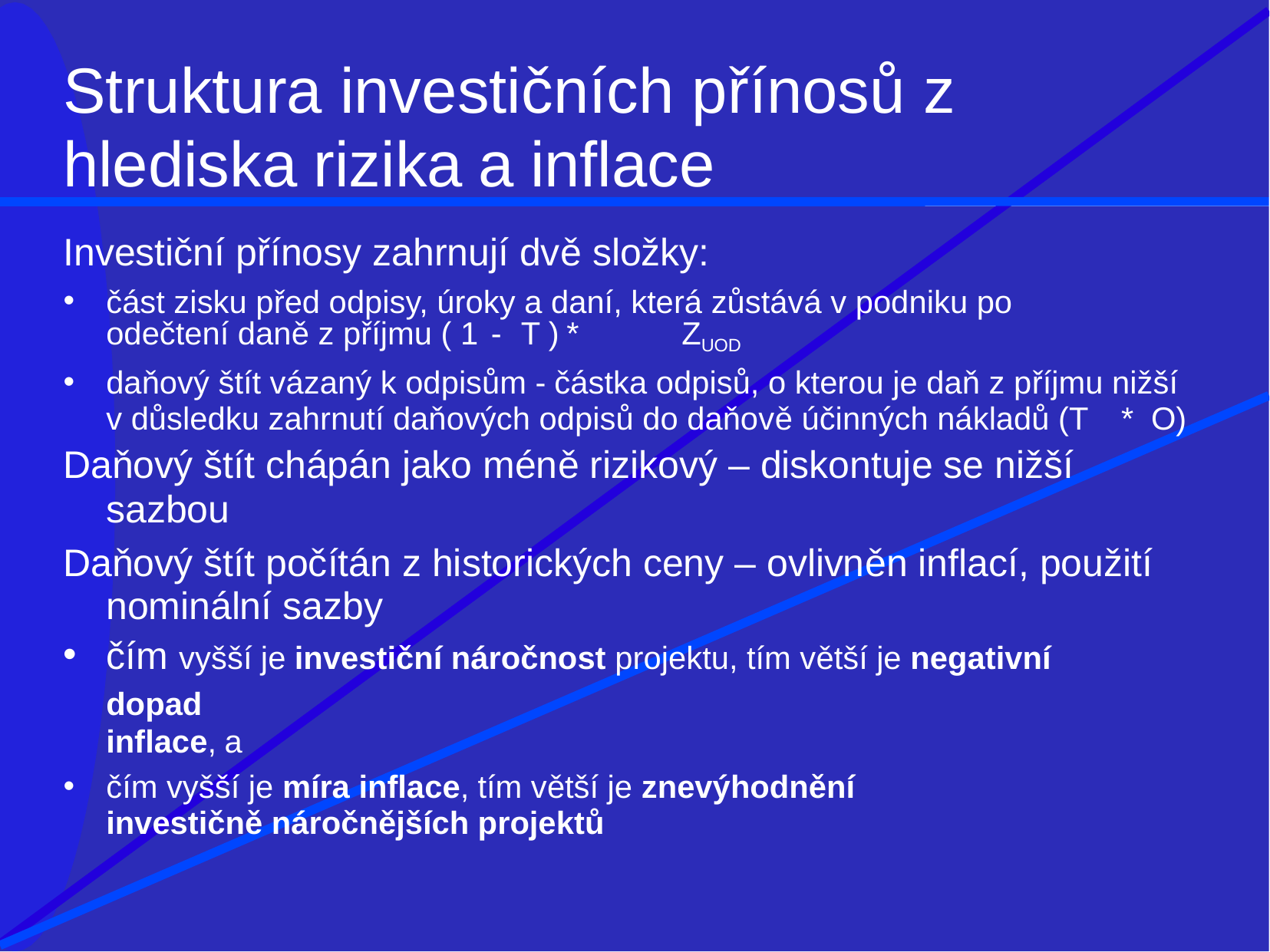

# Struktura investičních přínosů z
hlediska rizika a inflace
Investiční přínosy zahrnují dvě složky:
část zisku před odpisy, úroky a daní, která zůstává v podniku po odečtení daně z příjmu ( 1	-	T )	*	ZUOD
daňový štít vázaný k odpisům - částka odpisů, o kterou je daň z příjmu nižší v důsledku zahrnutí daňových odpisů do daňově účinných nákladů (T	*	O)
Daňový štít chápán jako méně rizikový – diskontuje se nižší
sazbou
Daňový štít počítán z historických ceny – ovlivněn inflací, použití nominální sazby
čím vyšší je investiční náročnost projektu, tím větší je negativní dopad
inflace, a
čím vyšší je míra inflace, tím větší je znevýhodnění investičně náročnějších projektů